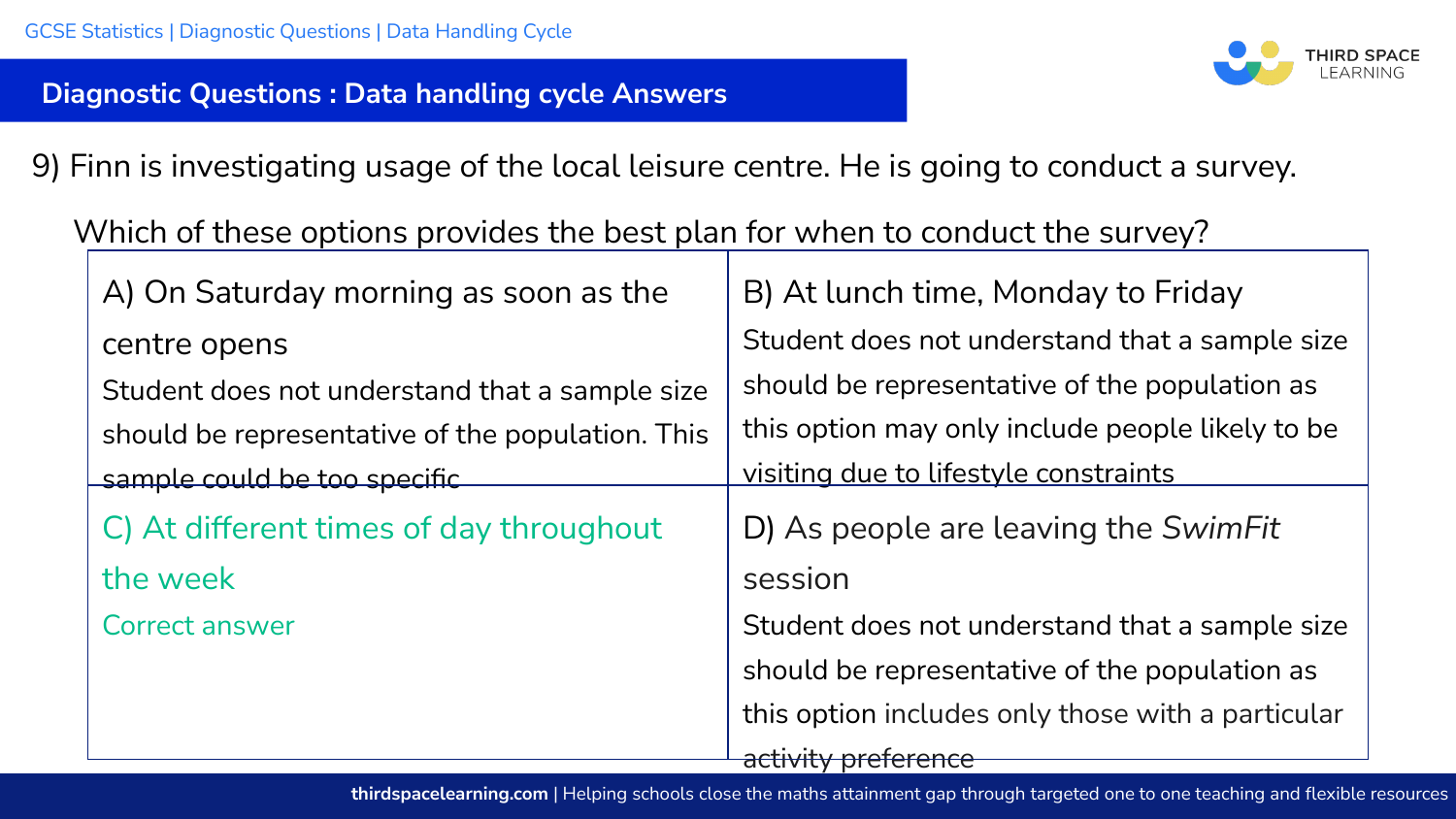

Diagnostic Questions : Data handling cycle Answers
| 9) Finn is investigating usage of the local leisure centre. He is going to conduct a survey. Which of these options provides the best plan for when to conduct the survey? |
| --- |
| A) On Saturday morning as soon as the centre opens Student does not understand that a sample size should be representative of the population. This sample could be too specific | B) At lunch time, Monday to Friday Student does not understand that a sample size should be representative of the population as this option may only include people likely to be visiting due to lifestyle constraints |
| --- | --- |
| C) At different times of day throughout the week Correct answer | D) As people are leaving the SwimFit session Student does not understand that a sample size should be representative of the population as this option includes only those with a particular activity preference |